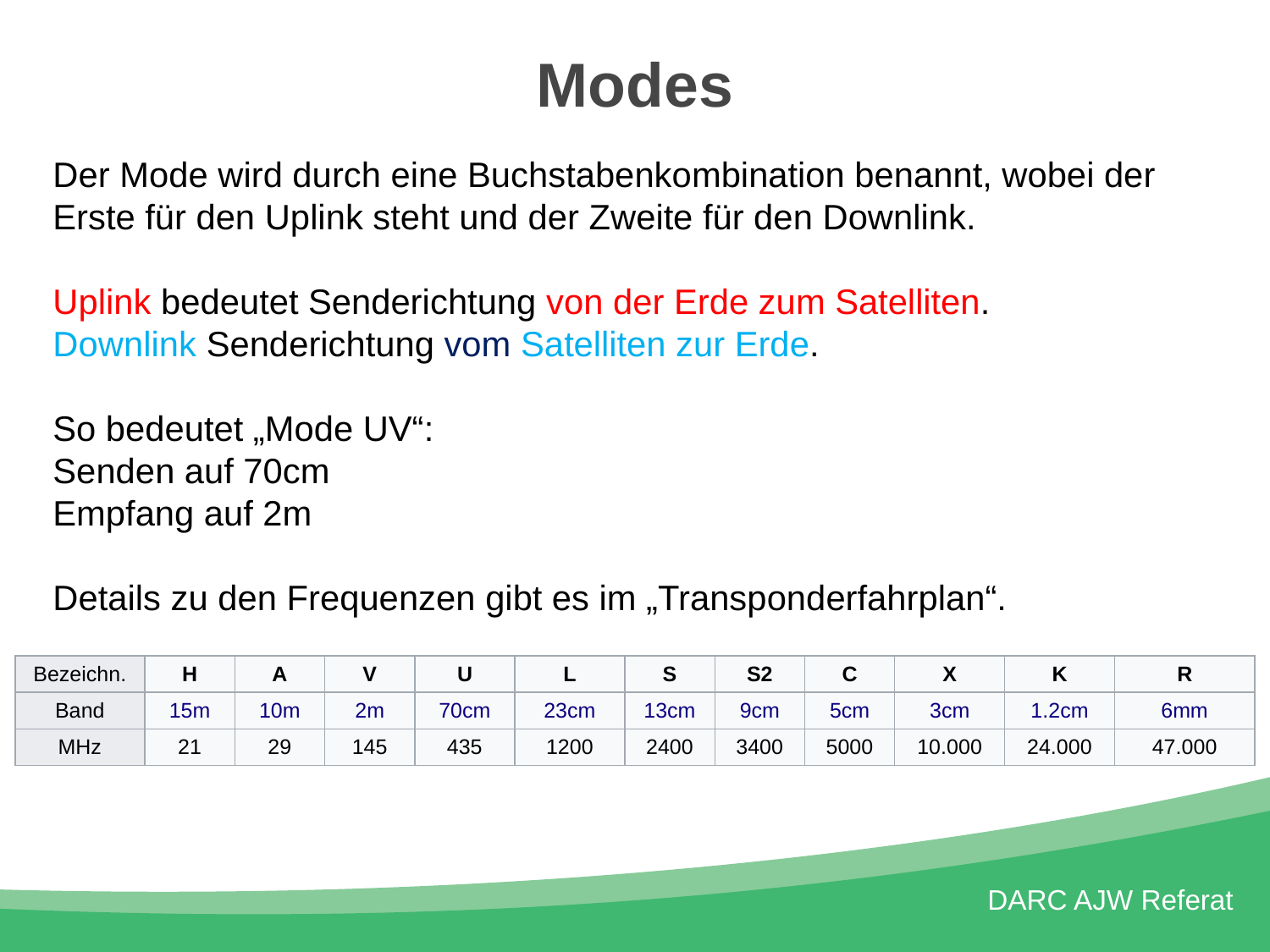

# Modes
Der Mode wird durch eine Buchstabenkombination benannt, wobei der Erste für den Uplink steht und der Zweite für den Downlink.
Uplink bedeutet Senderichtung von der Erde zum Satelliten.
Downlink Senderichtung vom Satelliten zur Erde.
So bedeutet „Mode UV“:
Senden auf 70cm
Empfang auf 2m
Details zu den Frequenzen gibt es im „Transponderfahrplan“.

| Bezeichn. | H | A | V | U | L | S | S2 | C | X | K | R |
| --- | --- | --- | --- | --- | --- | --- | --- | --- | --- | --- | --- |
| Band | 15m | 10m | 2m | 70cm | 23cm | 13cm | 9cm | 5cm | 3cm | 1.2cm | 6mm |
| MHz | 21 | 29 | 145 | 435 | 1200 | 2400 | 3400 | 5000 | 10.000 | 24.000 | 47.000 |